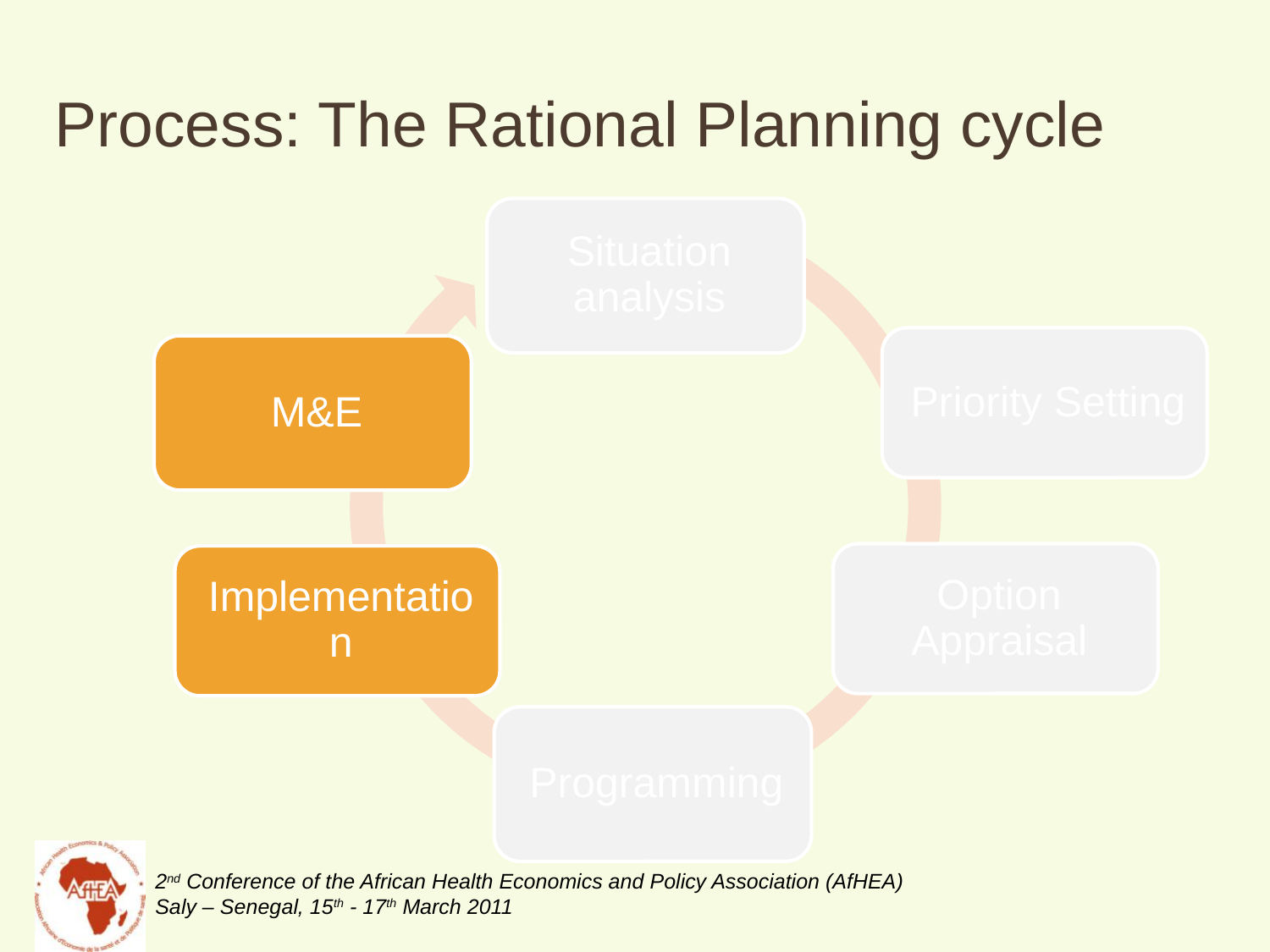

# Process: The Rational Planning cycle
Situation analysis
Priority Setting
Option Appraisal
Programming
Implementation
M&E